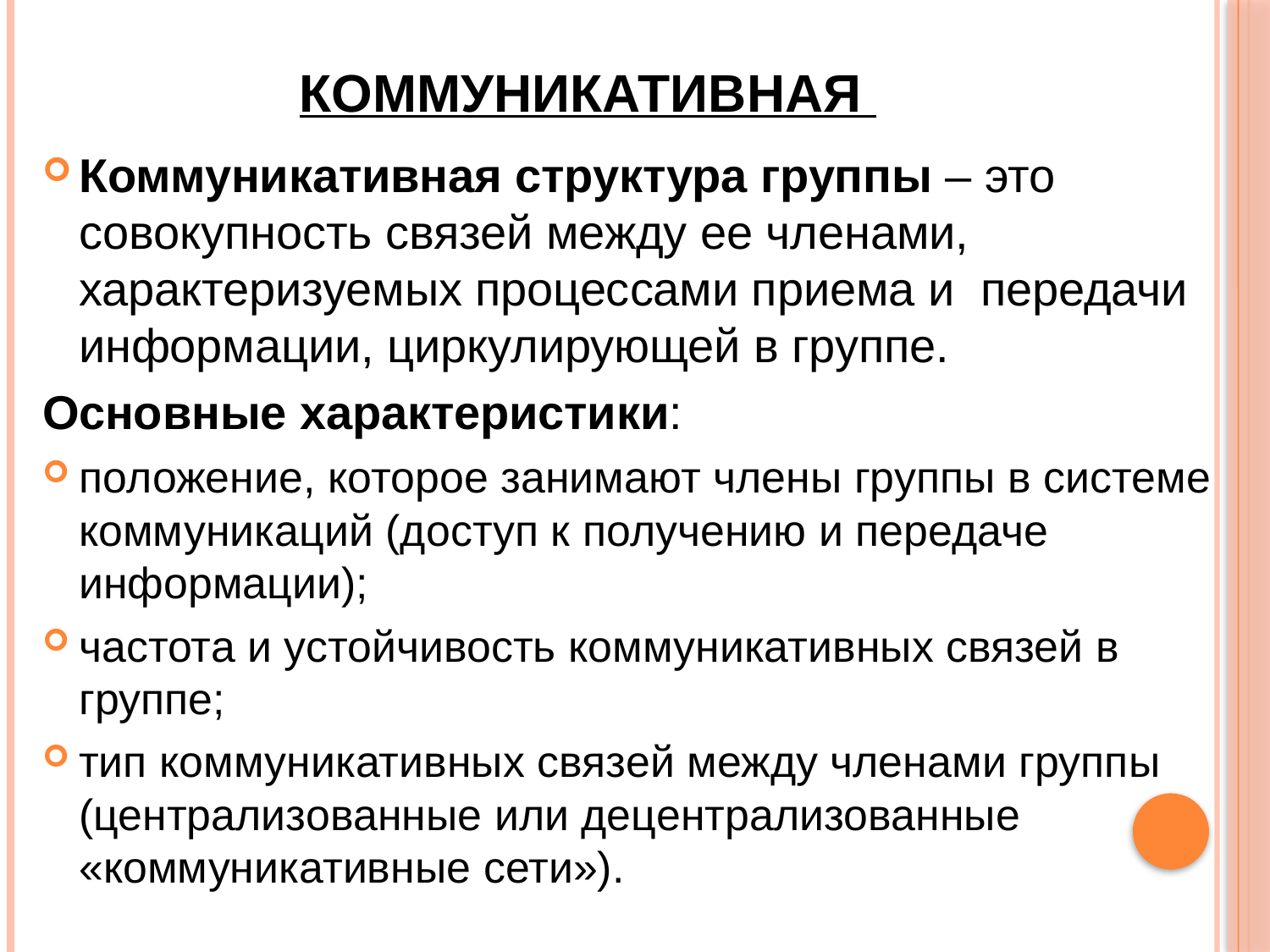

# Коммуникативная
Коммуникативная структура группы – это совокупность связей между ее членами, характеризуемых процессами приема и  передачи информации, циркулирующей в группе.
Основные характеристики:
положение, которое занимают члены группы в системе коммуникаций (доступ к получению и передаче информации);
частота и устойчивость коммуникативных связей в группе;
тип коммуникативных связей между членами группы (централизованные или децентрализованные «коммуникативные сети»).